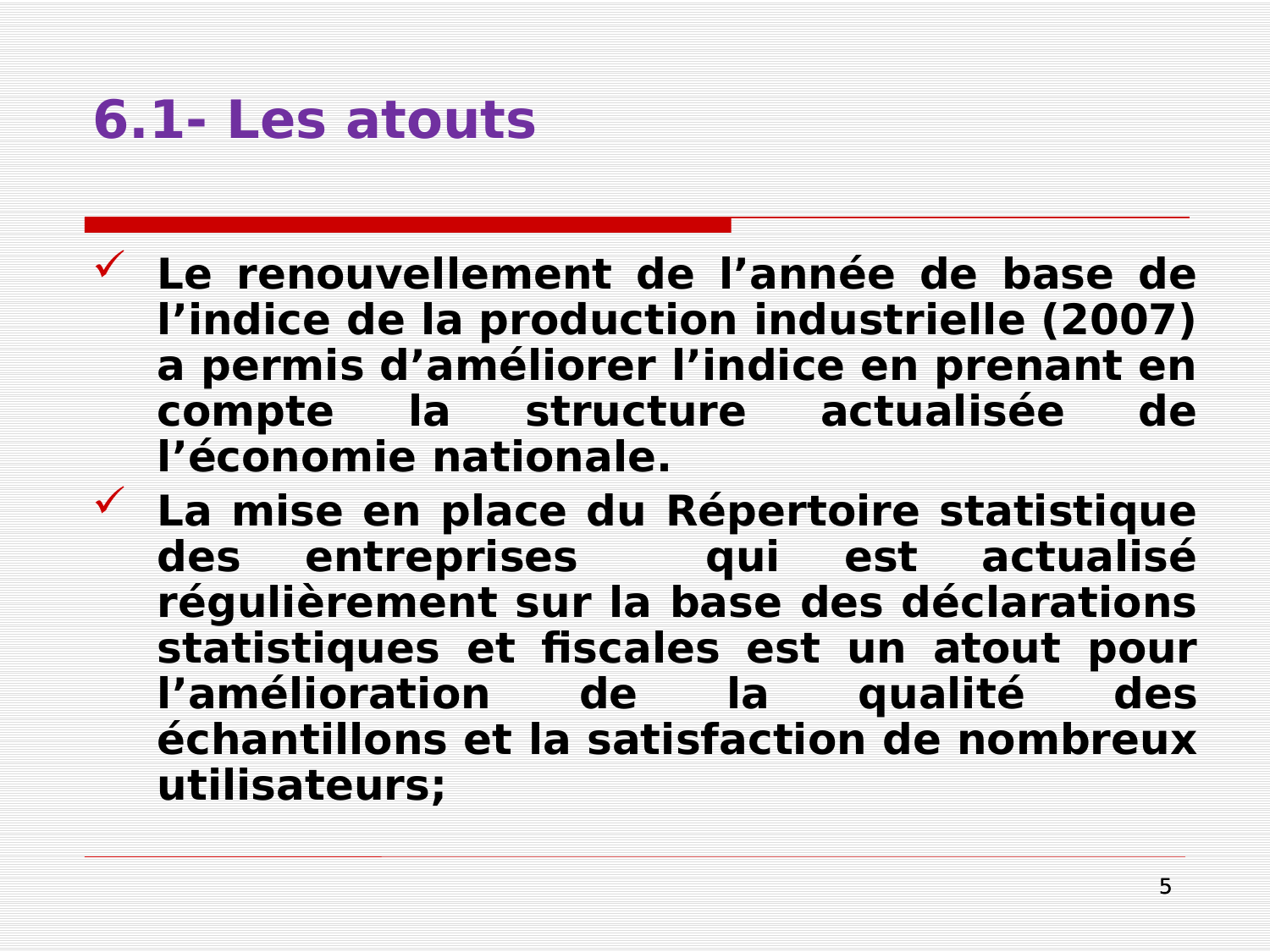

# 6.1- Les atouts
Le renouvellement de l’année de base de l’indice de la production industrielle (2007) a permis d’améliorer l’indice en prenant en compte la structure actualisée de l’économie nationale.
La mise en place du Répertoire statistique des entreprises  qui est actualisé régulièrement sur la base des déclarations statistiques et fiscales est un atout pour l’amélioration de la qualité des échantillons et la satisfaction de nombreux utilisateurs;
5
5